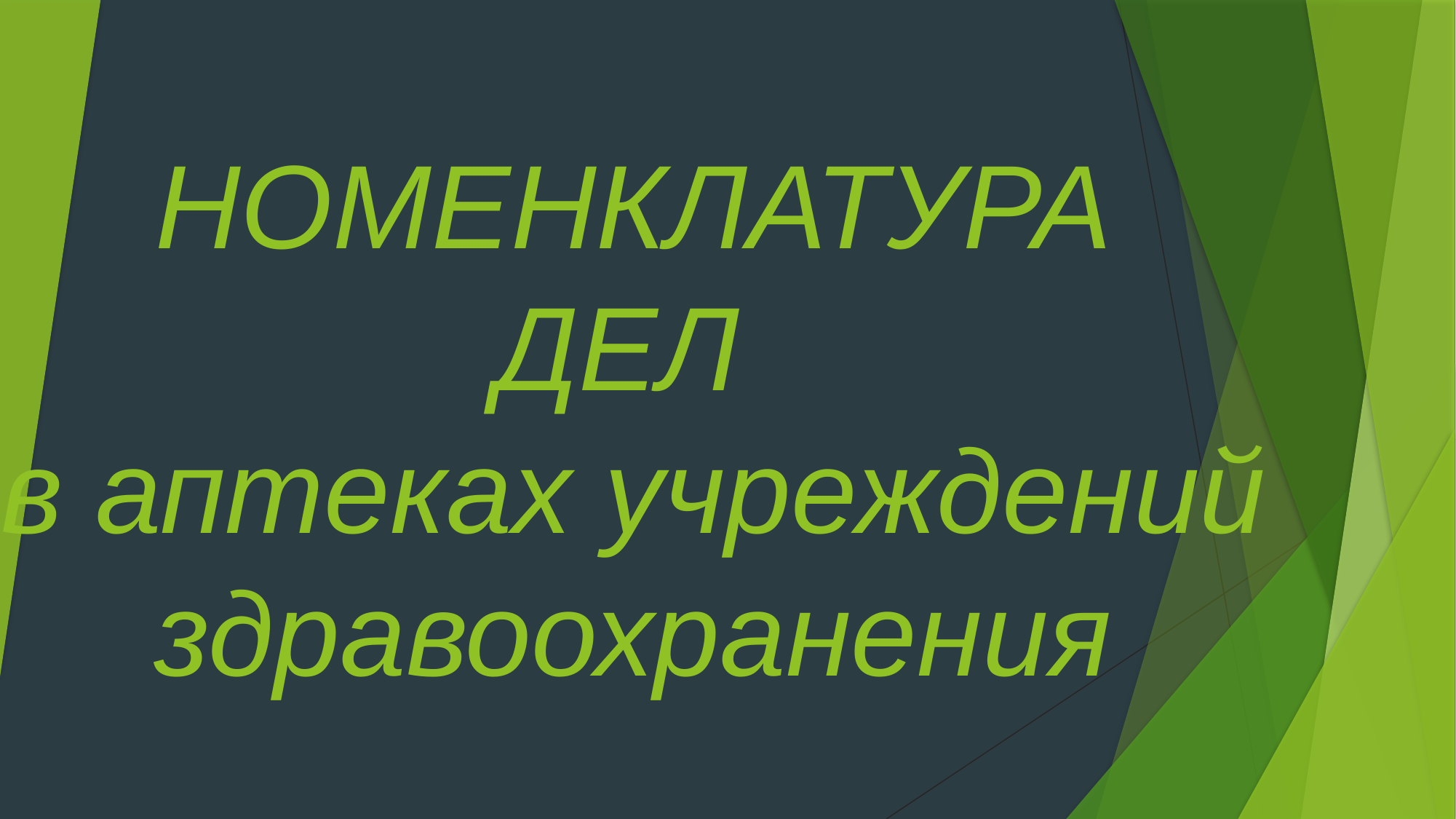

# НОМЕНКЛАТУРА ДЕЛ в аптеках учреждений здравоохранения